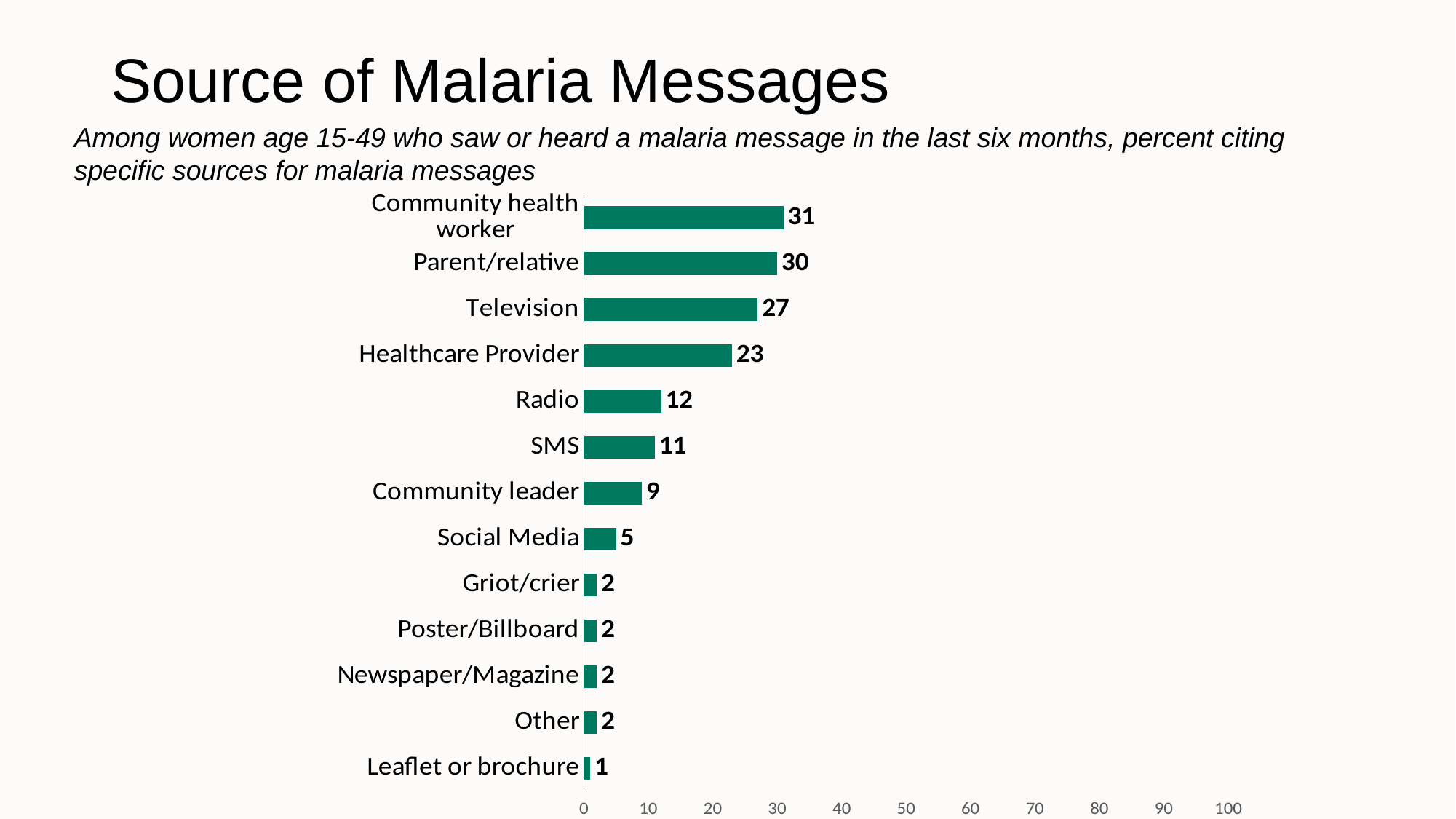

# Source of Malaria Messages
Among women age 15-49 who saw or heard a malaria message in the last six months, percent citing specific sources for malaria messages

### Chart

| Category | Series 1 |
|---|---|
| Leaflet or brochure | 1.0 |
| Other | 2.0 |
| Newspaper/Magazine | 2.0 |
| Poster/Billboard | 2.0 |
| Griot/crier | 2.0 |
| Social Media | 5.0 |
| Community leader | 9.0 |
| SMS | 11.0 |
| Radio | 12.0 |
| Healthcare Provider | 23.0 |
| Television | 27.0 |
| Parent/relative | 30.0 |
| Community health worker | 31.0 |